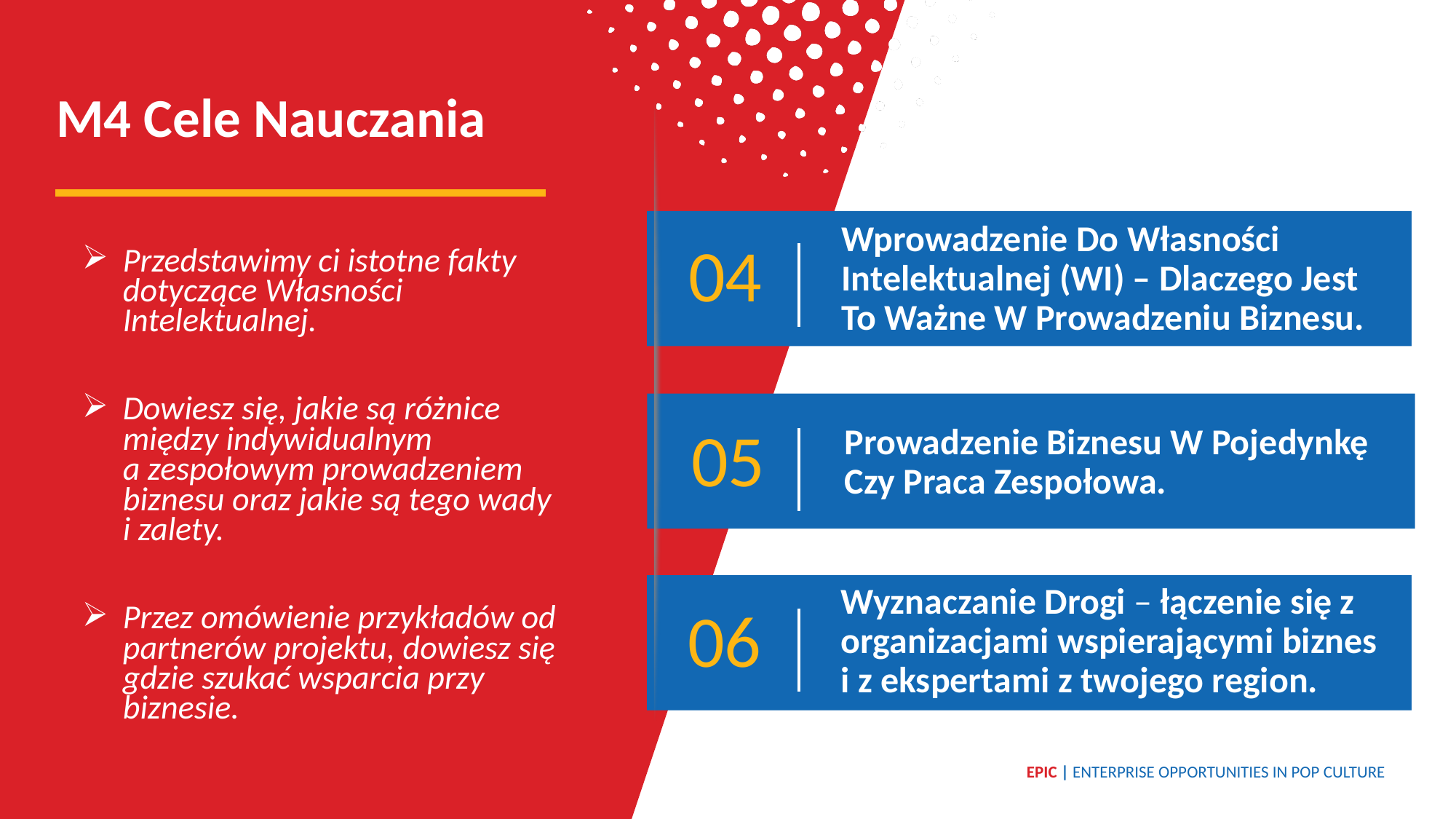

M4 Cele Nauczania
04
Wprowadzenie Do Własności Intelektualnej (WI) – Dlaczego Jest To Ważne W Prowadzeniu Biznesu.
Przedstawimy ci istotne fakty dotyczące Własności Intelektualnej.

Dowiesz się, jakie są różnice między indywidualnym
a zespołowym prowadzeniem biznesu oraz jakie są tego wady
i zalety.

Przez omówienie przykładów od partnerów projektu, dowiesz się gdzie szukać wsparcia przy biznesie.

Prowadzenie Biznesu W Pojedynkę Czy Praca Zespołowa.
05
Wyznaczanie Drogi – łączenie się z organizacjami wspierającymi biznes
i z ekspertami z twojego region.
06